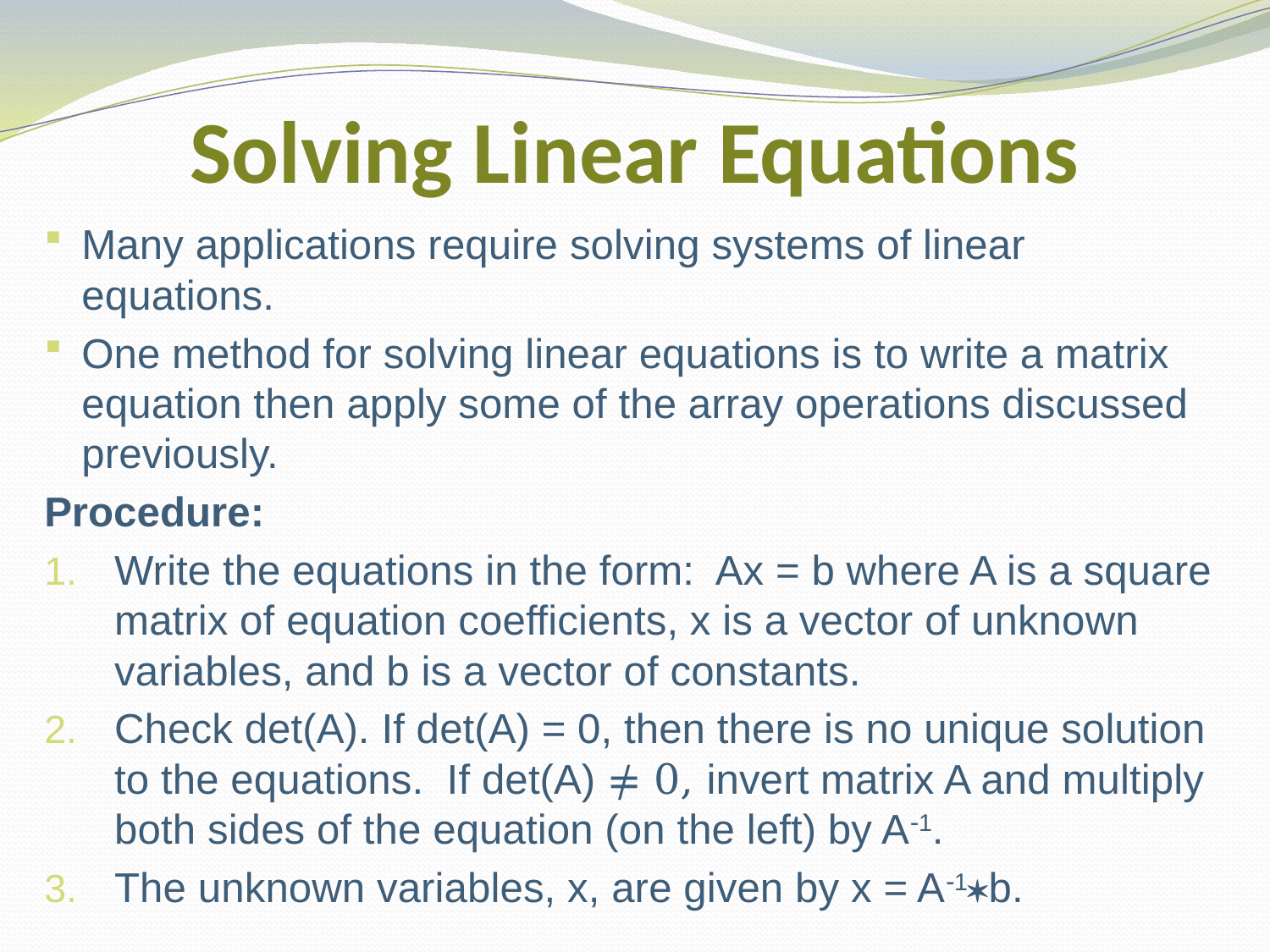

# Solving Linear Equations
Many applications require solving systems of linear equations.
One method for solving linear equations is to write a matrix equation then apply some of the array operations discussed previously.
Procedure:
Write the equations in the form:  Ax = b where A is a square matrix of equation coefficients, x is a vector of unknown variables, and b is a vector of constants.
Check det(A). If det(A) = 0, then there is no unique solution to the equations.  If det(A) ≠ 0, invert matrix A and multiply both sides of the equation (on the left) by A−1.
The unknown variables, x, are given by x = A−1∗b.